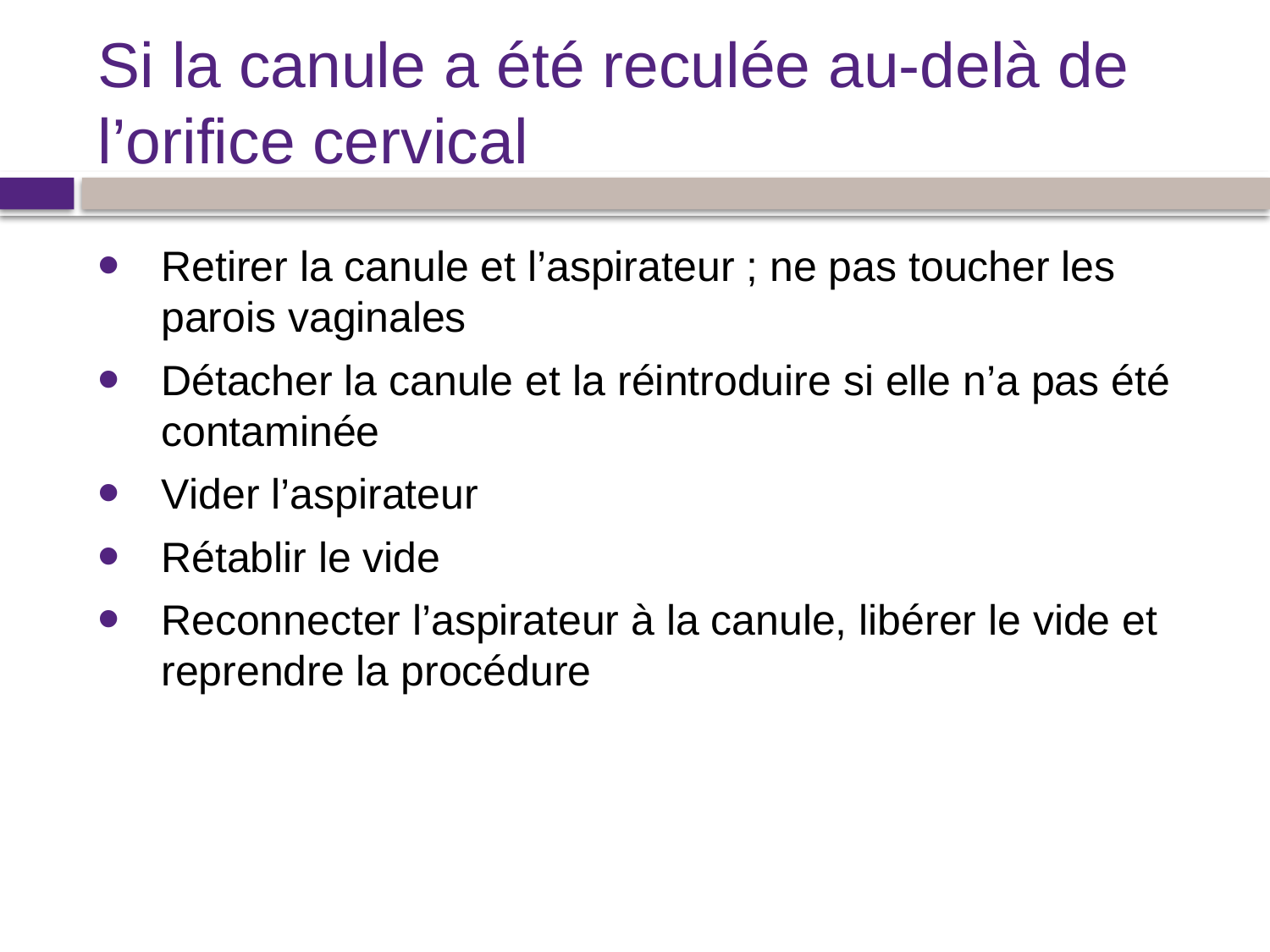

# Si la canule a été reculée au-delà de l’orifice cervical
Retirer la canule et l’aspirateur ; ne pas toucher les parois vaginales
Détacher la canule et la réintroduire si elle n’a pas été contaminée
Vider l’aspirateur
Rétablir le vide
Reconnecter l’aspirateur à la canule, libérer le vide et reprendre la procédure